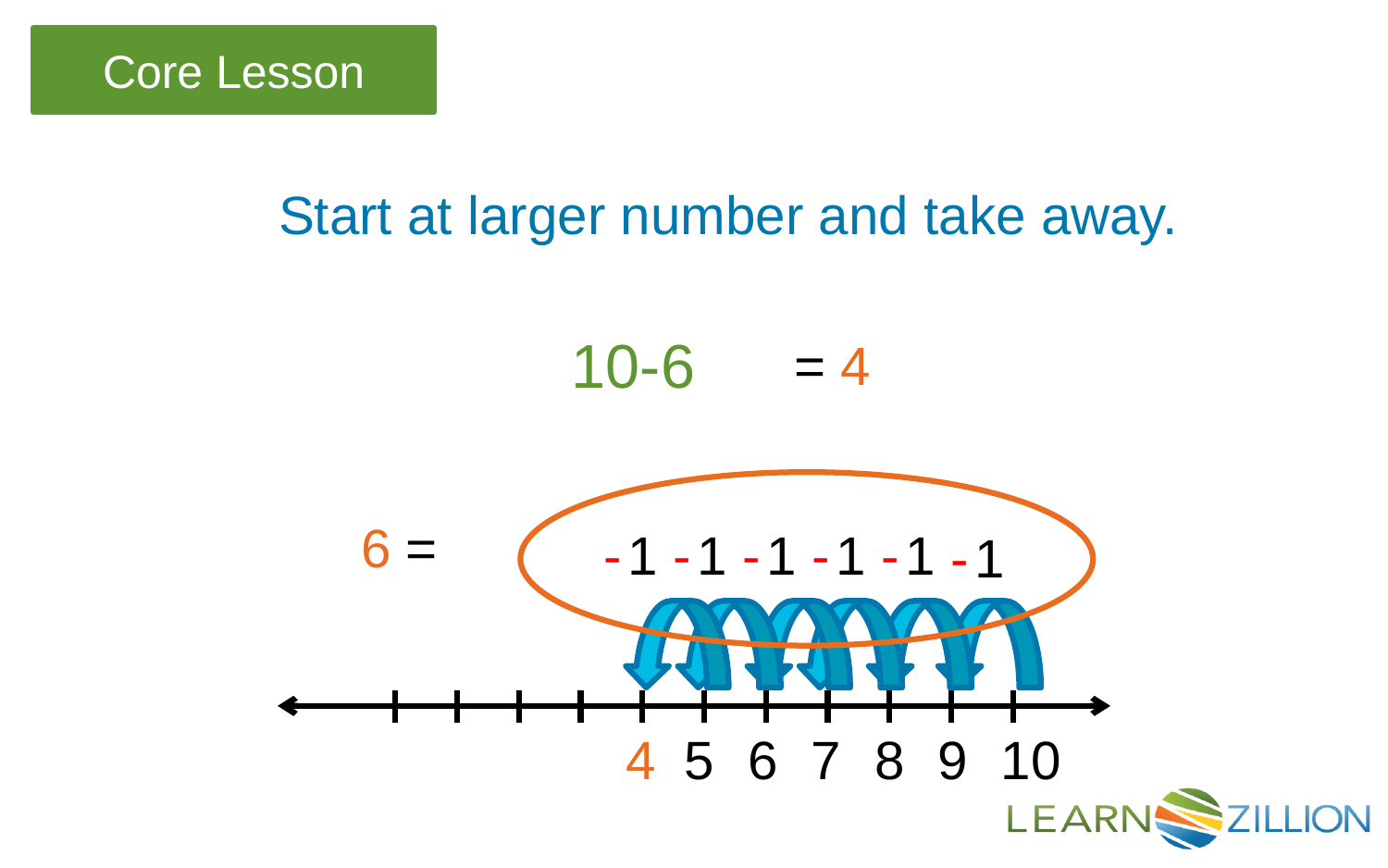

Start at larger number and take away.
10-6
= 4

6 =
-
1
-
1
-
1
-
1
-
1
-
1

4
5
6
7
8
9
10